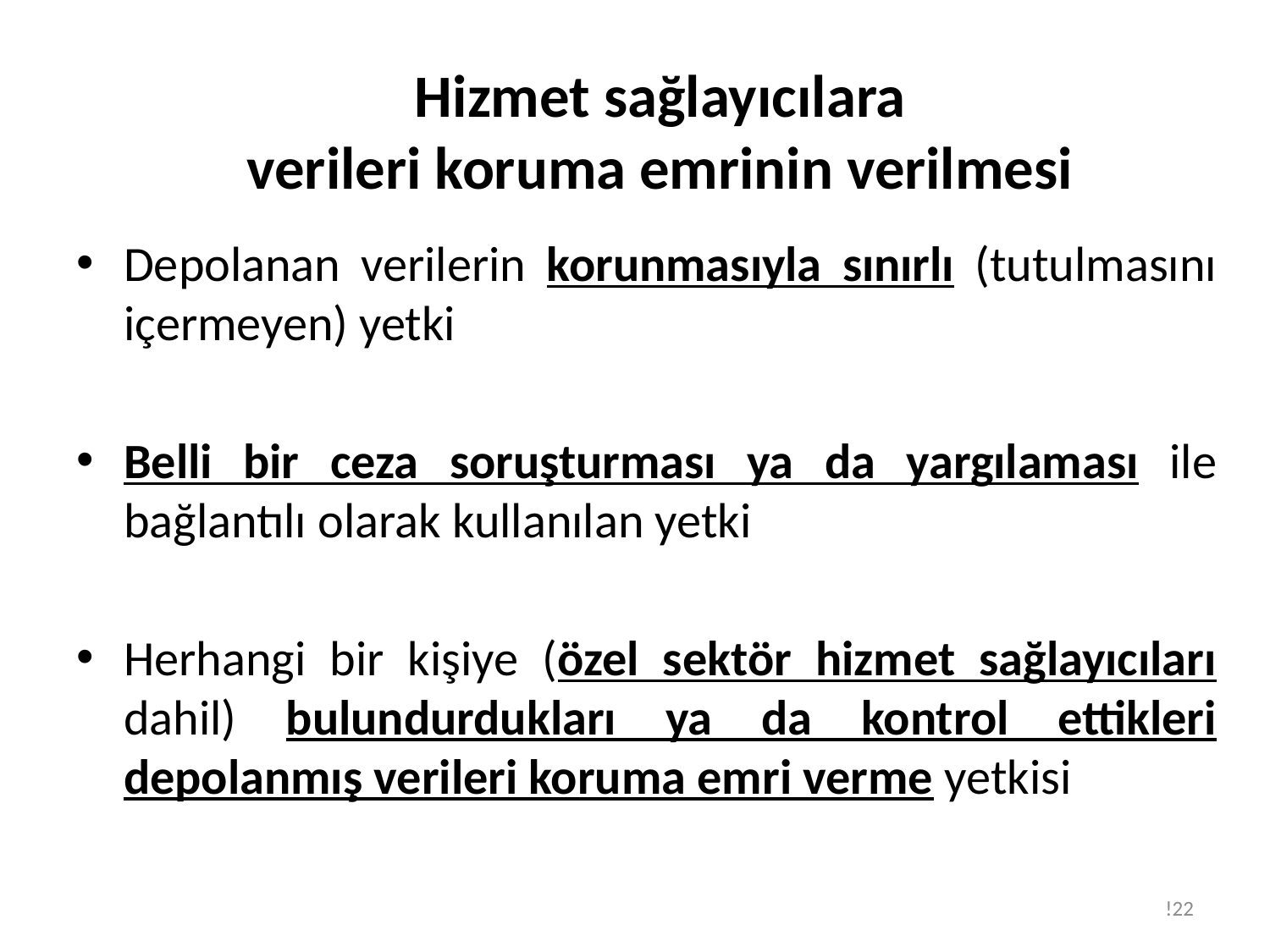

# Hizmet sağlayıcılara verileri koruma emrinin verilmesi
Depolanan verilerin korunmasıyla sınırlı (tutulmasını içermeyen) yetki

Belli bir ceza soruşturması ya da yargılaması ile bağlantılı olarak kullanılan yetki

Herhangi bir kişiye (özel sektör hizmet sağlayıcıları dahil) bulundurdukları ya da kontrol ettikleri depolanmış verileri koruma emri verme yetkisi
!22